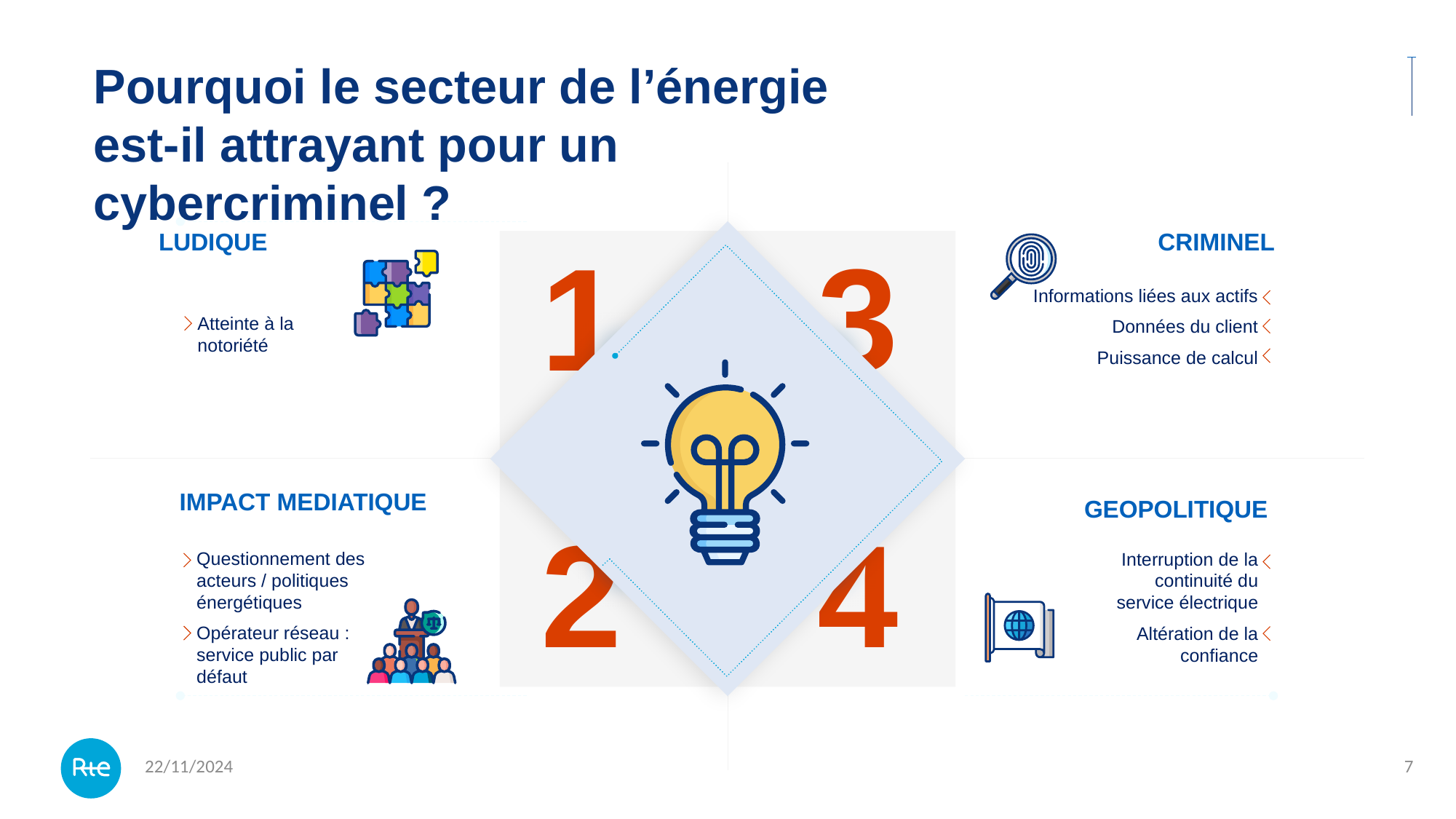

Pourquoi le secteur de l’énergie est-il attrayant pour un cybercriminel ?
1
3
LUDIQUE
CRIMINEL

Informations liées aux actifs
Données du client
Puissance de calcul

Atteinte à la
notoriété

IMPACT MEDIATIQUE
GEOPOLITIQUE
2
4

Questionnement des acteurs / politiques énergétiques
Opérateur réseau : service public par défaut
Interruption de la continuité du service électrique
Altération de la confiance

22/11/2024
7